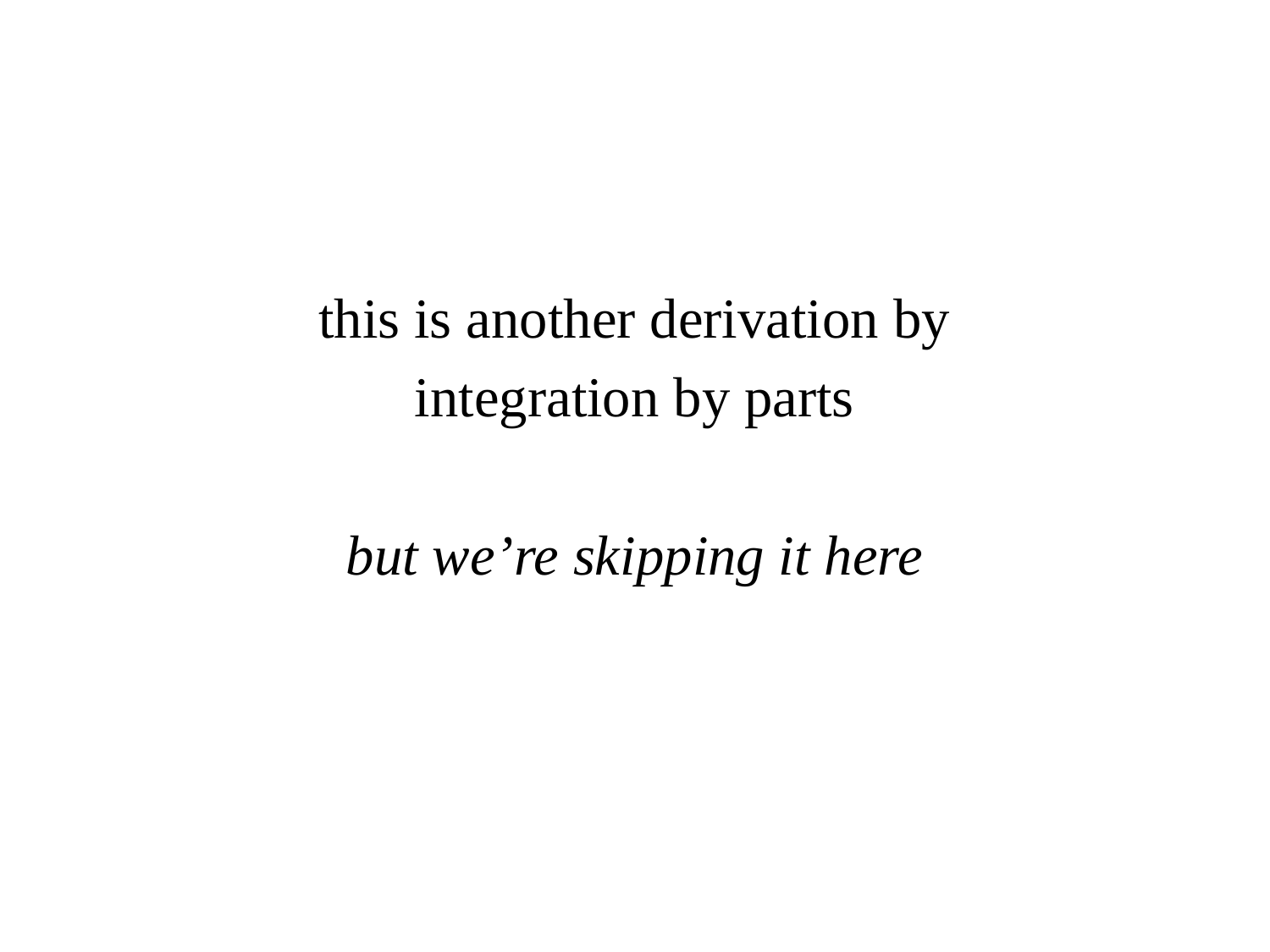

this is another derivation by
integration by parts

but we’re skipping it here